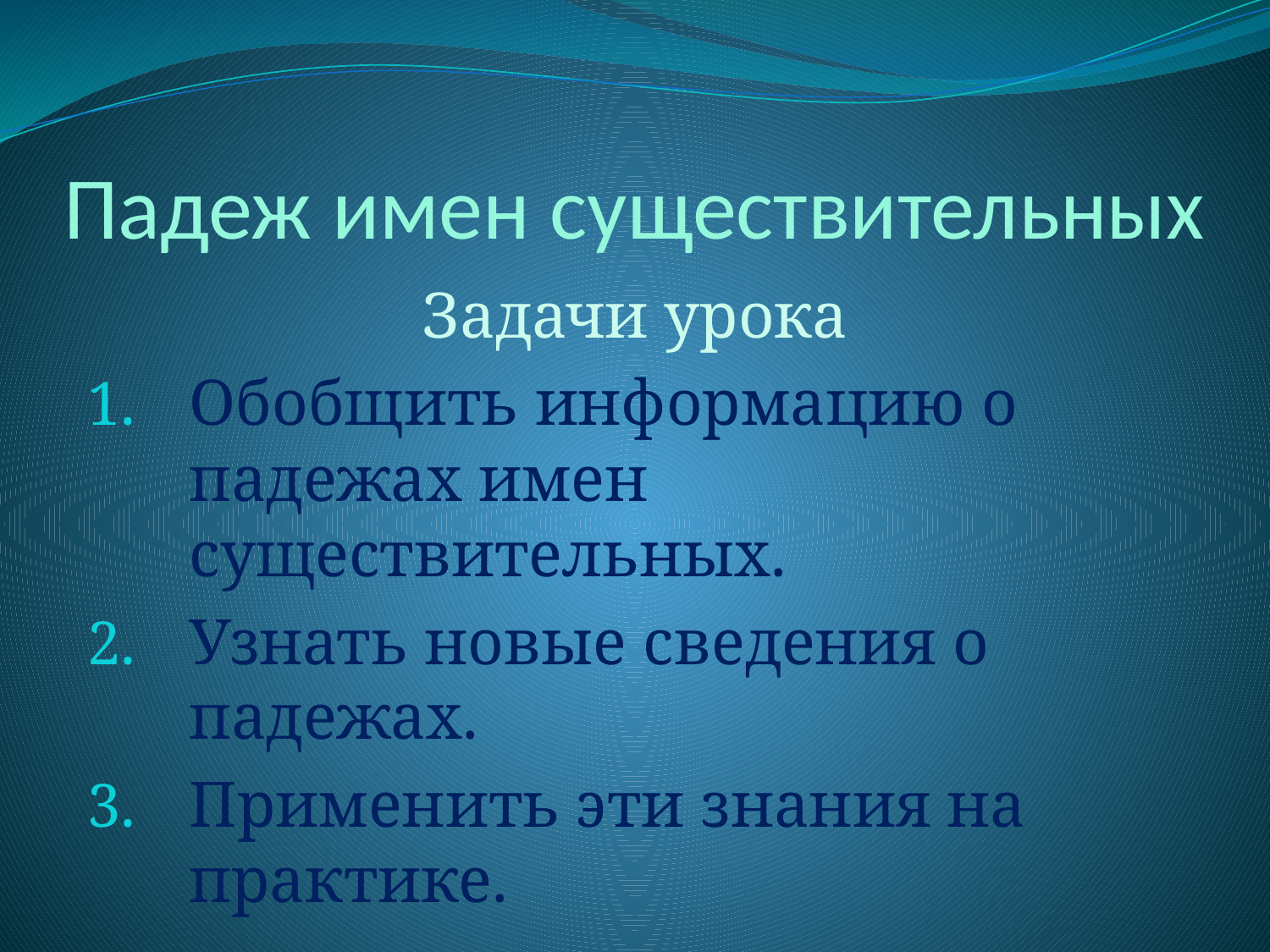

# Падеж имен существительных
Задачи урока
Обобщить информацию о падежах имен существительных.
Узнать новые сведения о падежах.
Применить эти знания на практике.